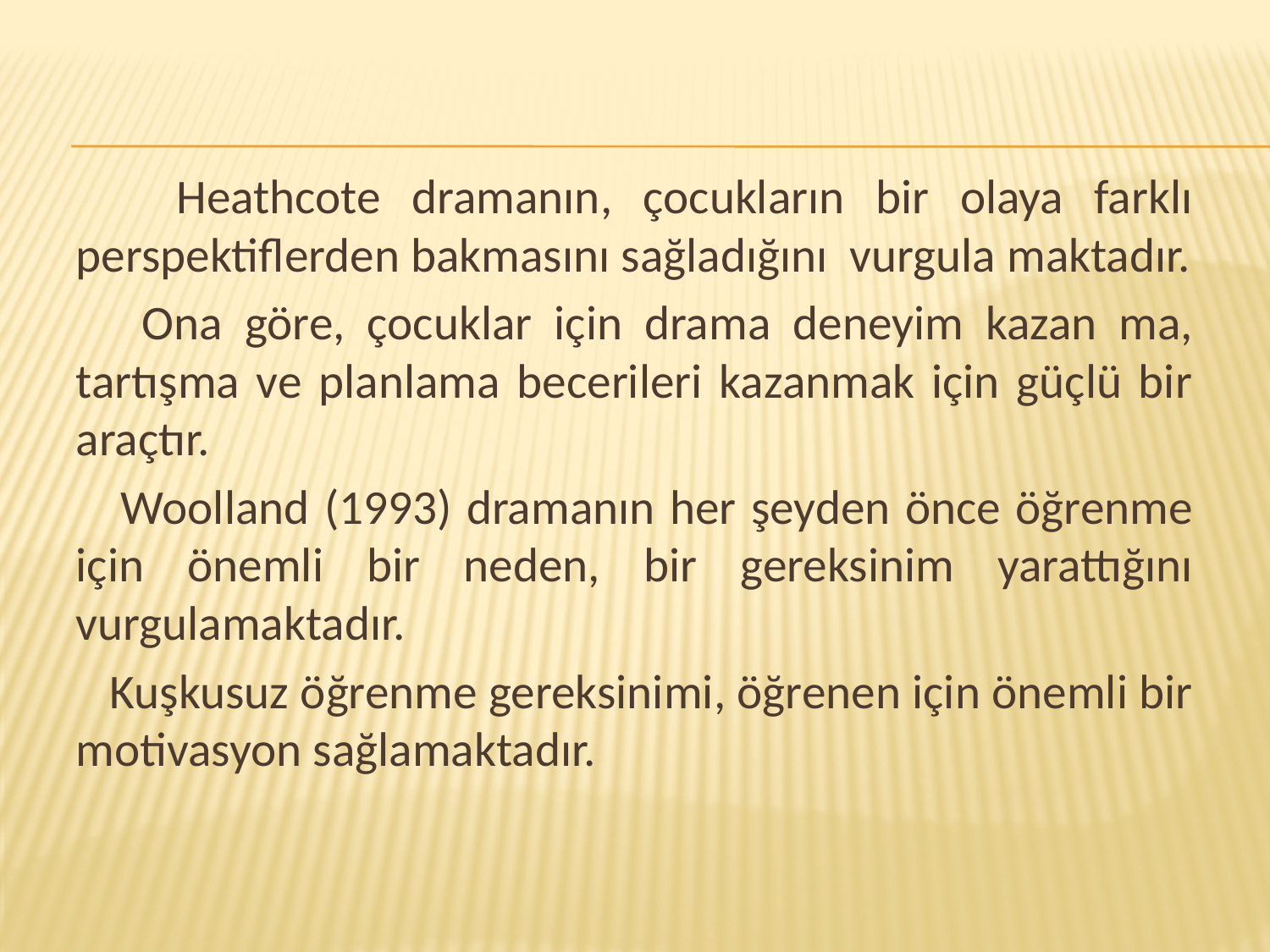

Heathcote dramanın, çocukların bir olaya farklı perspektiflerden bakmasını sağladığını  vurgula maktadır.
   Ona göre, çocuklar için drama deneyim kazan ma, tartışma ve planlama becerileri kazanmak için güçlü bir araçtır.
   Woolland (1993) dramanın her şeyden önce öğrenme için önemli bir neden, bir gereksinim yarattığını vurgulamaktadır.
   Kuşkusuz öğrenme gereksinimi, öğrenen için önemli bir motivasyon sağlamaktadır.